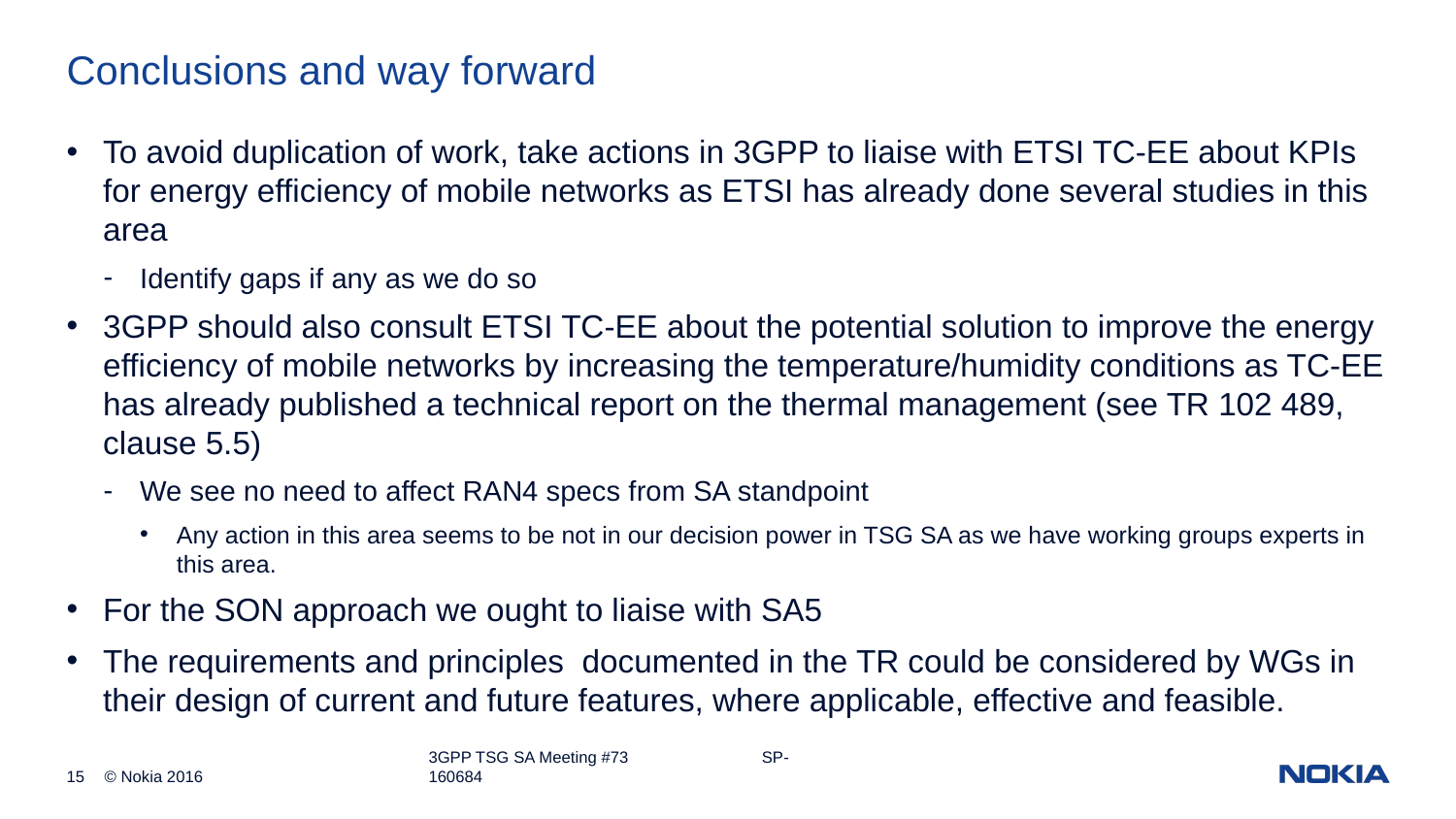

# Conclusions and way forward
To avoid duplication of work, take actions in 3GPP to liaise with ETSI TC-EE about KPIs for energy efficiency of mobile networks as ETSI has already done several studies in this area
Identify gaps if any as we do so
3GPP should also consult ETSI TC-EE about the potential solution to improve the energy efficiency of mobile networks by increasing the temperature/humidity conditions as TC-EE has already published a technical report on the thermal management (see TR 102 489, clause 5.5)
We see no need to affect RAN4 specs from SA standpoint
Any action in this area seems to be not in our decision power in TSG SA as we have working groups experts in this area.
For the SON approach we ought to liaise with SA5
The requirements and principles  documented in the TR could be considered by WGs in their design of current and future features, where applicable, effective and feasible.
3GPP TSG SA Meeting #73                             SP-160684